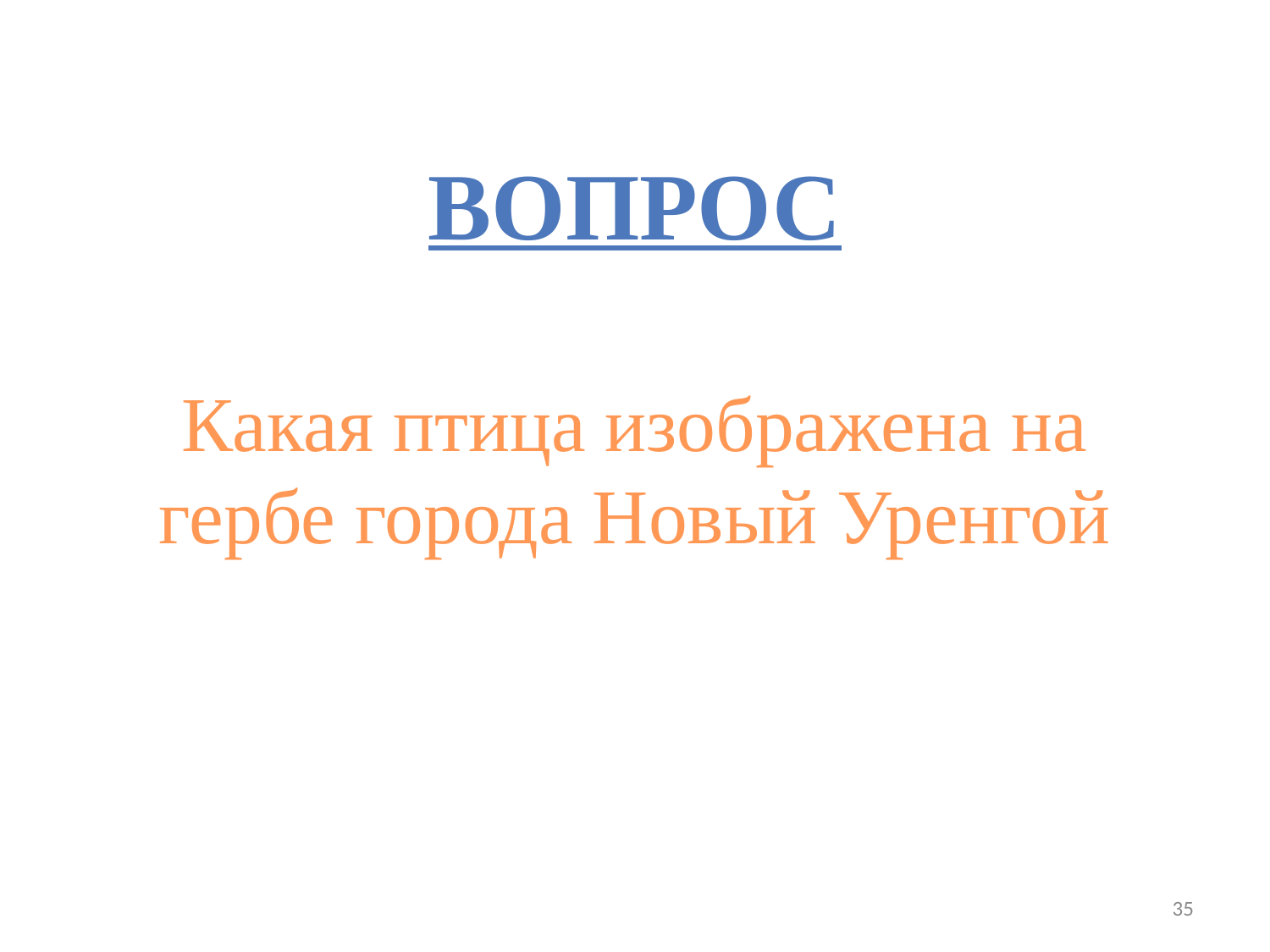

Вопрос

Какая птица изображена на гербе города Новый Уренгой
35